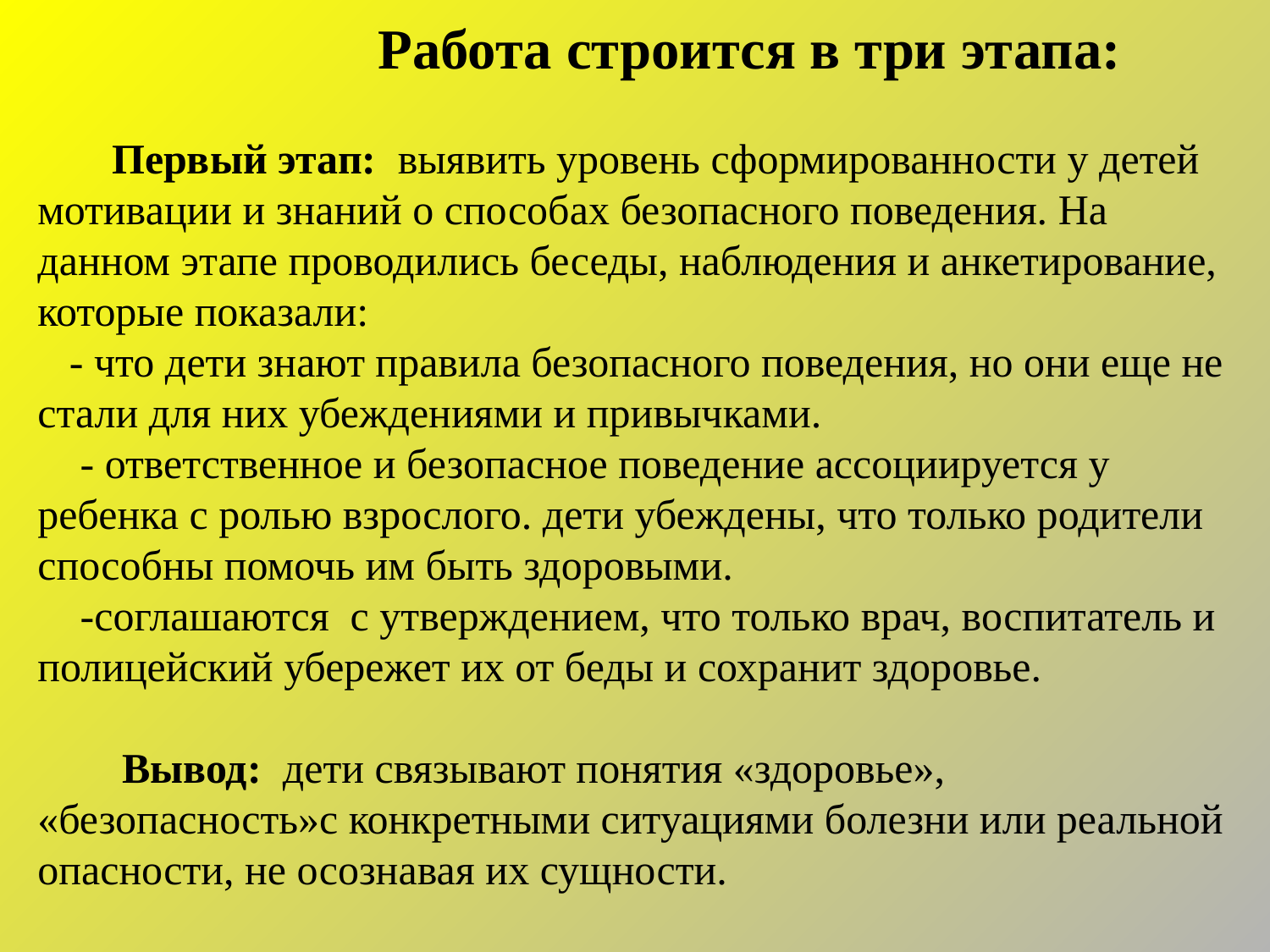

Работа строится в три этапа:

       Первый этап:  выявить уровень сформированности у детей мотивации и знаний о способах безопасного поведения. На данном этапе проводились беседы, наблюдения и анкетирование, которые показали:
   - что дети знают правила безопасного поведения, но они еще не стали для них убеждениями и привычками.
    - ответственное и безопасное поведение ассоциируется у ребенка с ролью взрослого. дети убеждены, что только родители способны помочь им быть здоровыми.
    -соглашаются  с утверждением, что только врач, воспитатель и полицейский убережет их от беды и сохранит здоровье.

        Вывод:  дети связывают понятия «здоровье», «безопасность»с конкретными ситуациями болезни или реальной опасности, не осознавая их сущности.